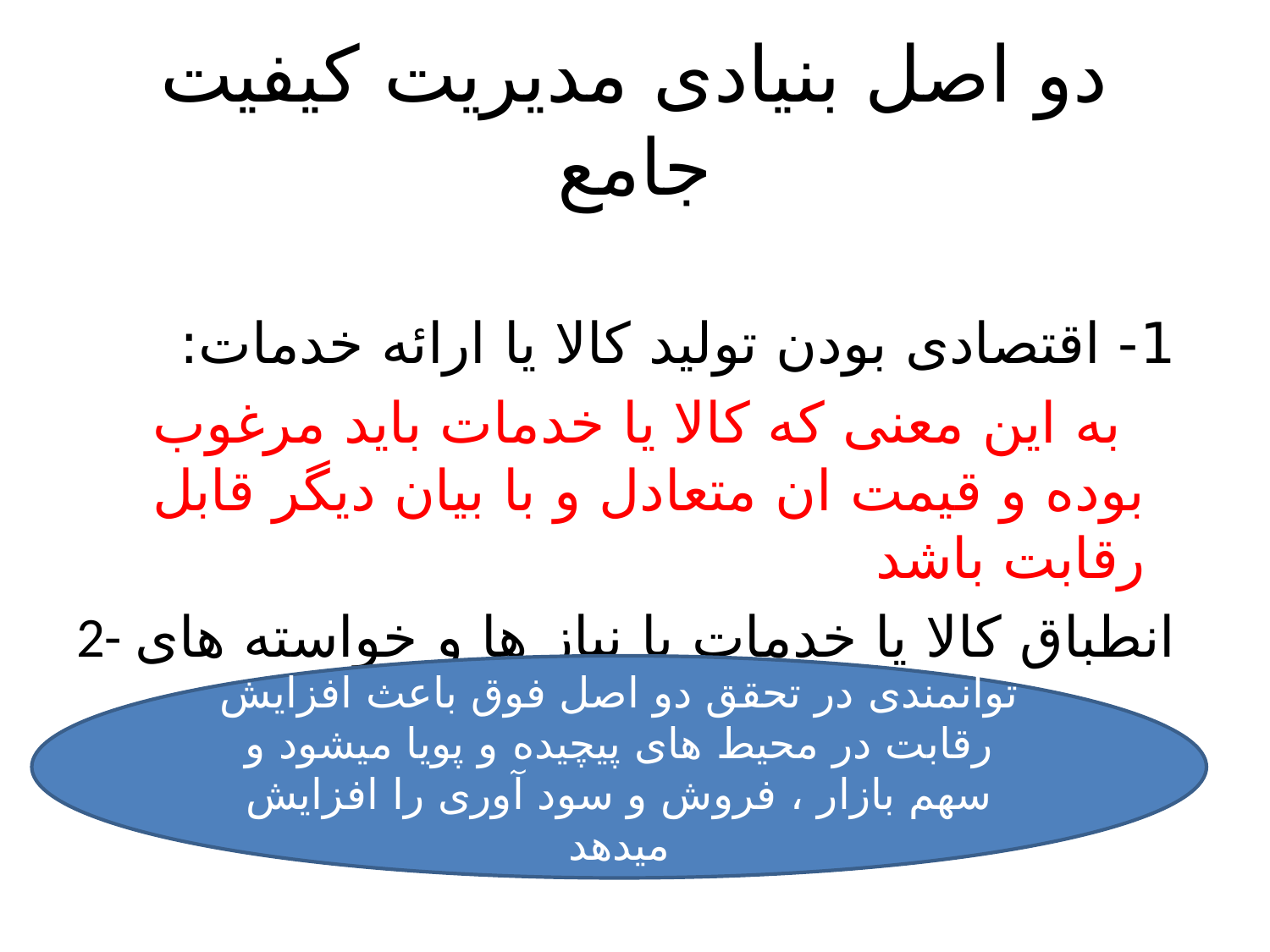

# دو اصل بنیادی مدیریت کیفیت جامع

 1- اقتصادی بودن تولید کالا یا ارائه خدمات:
    به این معنی که کالا یا خدمات باید مرغوب بوده و قیمت ان متعادل و با بیان دیگر قابل رقابت باشد
2- انطباق کالا یا خدمات با نیاز ها و خواسته های مشتری

توانمندی در تحقق دو اصل فوق باعث افزایش رقابت در محیط های پیچیده و پویا میشود و سهم بازار ، فروش و سود آوری را افزایش میدهد